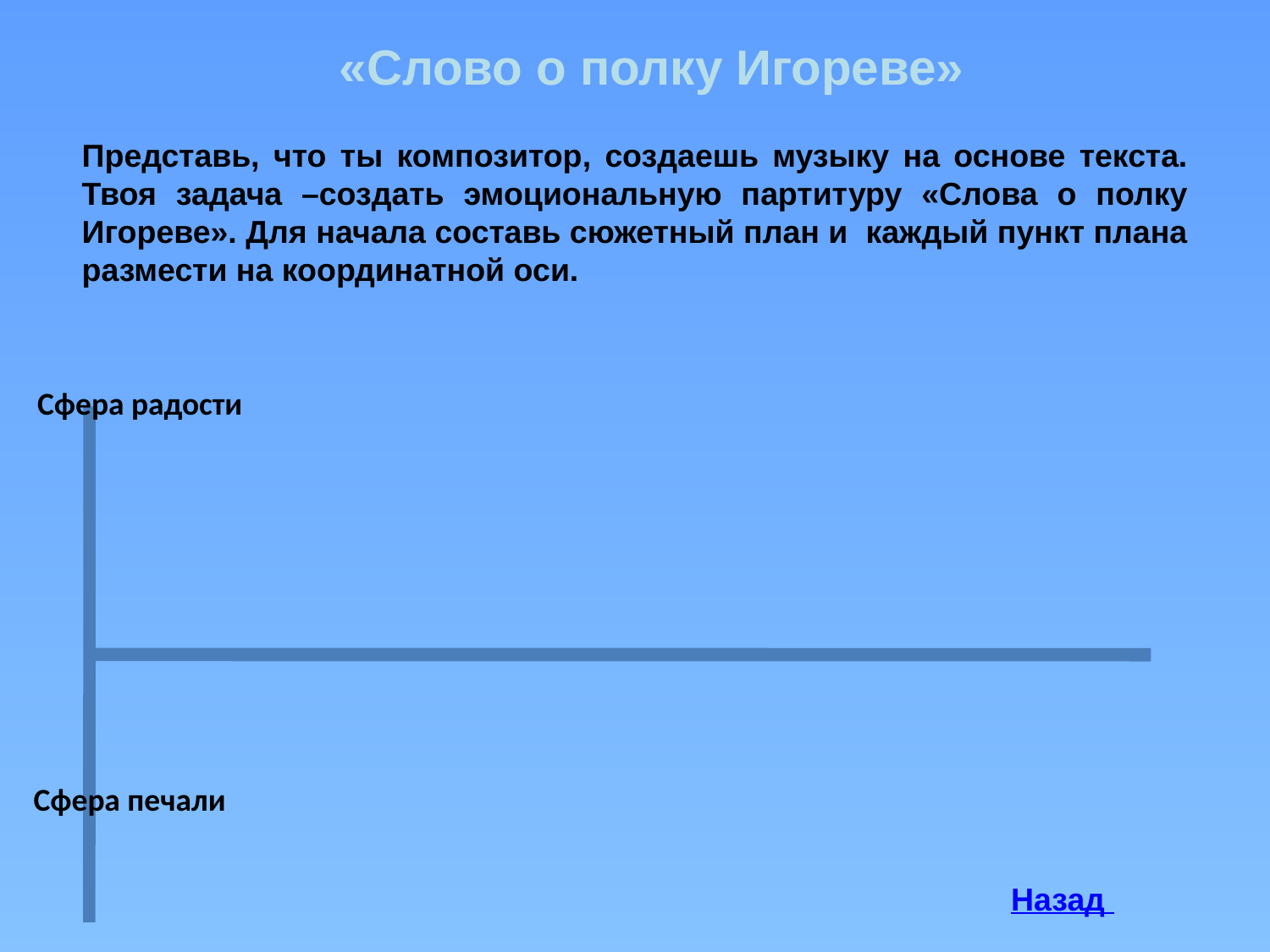

«Слово о полку Игореве»
Представь, что ты композитор, создаешь музыку на основе текста. Твоя задача –создать эмоциональную партитуру «Слова о полку Игореве». Для начала составь сюжетный план и  каждый пункт плана размести на координатной оси.
Сфера радости
Сфера печали
Назад